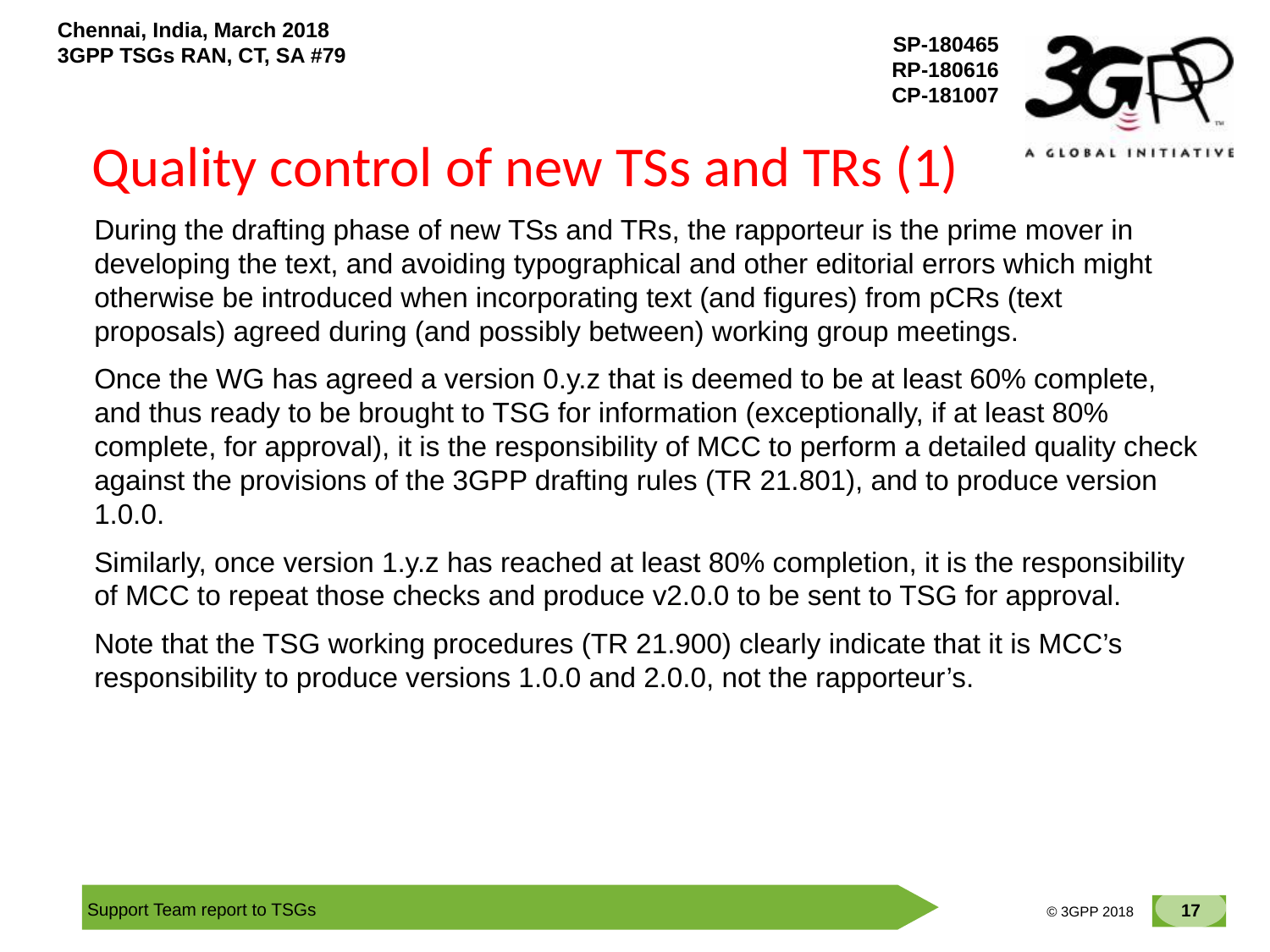

# Quality control of new TSs and TRs (1)
During the drafting phase of new TSs and TRs, the rapporteur is the prime mover in developing the text, and avoiding typographical and other editorial errors which might otherwise be introduced when incorporating text (and figures) from pCRs (text proposals) agreed during (and possibly between) working group meetings.
Once the WG has agreed a version 0.y.z that is deemed to be at least 60% complete, and thus ready to be brought to TSG for information (exceptionally, if at least 80% complete, for approval), it is the responsibility of MCC to perform a detailed quality check against the provisions of the 3GPP drafting rules (TR 21.801), and to produce version 1.0.0.
Similarly, once version 1.y.z has reached at least 80% completion, it is the responsibility of MCC to repeat those checks and produce v2.0.0 to be sent to TSG for approval.
Note that the TSG working procedures (TR 21.900) clearly indicate that it is MCC’s responsibility to produce versions 1.0.0 and 2.0.0, not the rapporteur’s.